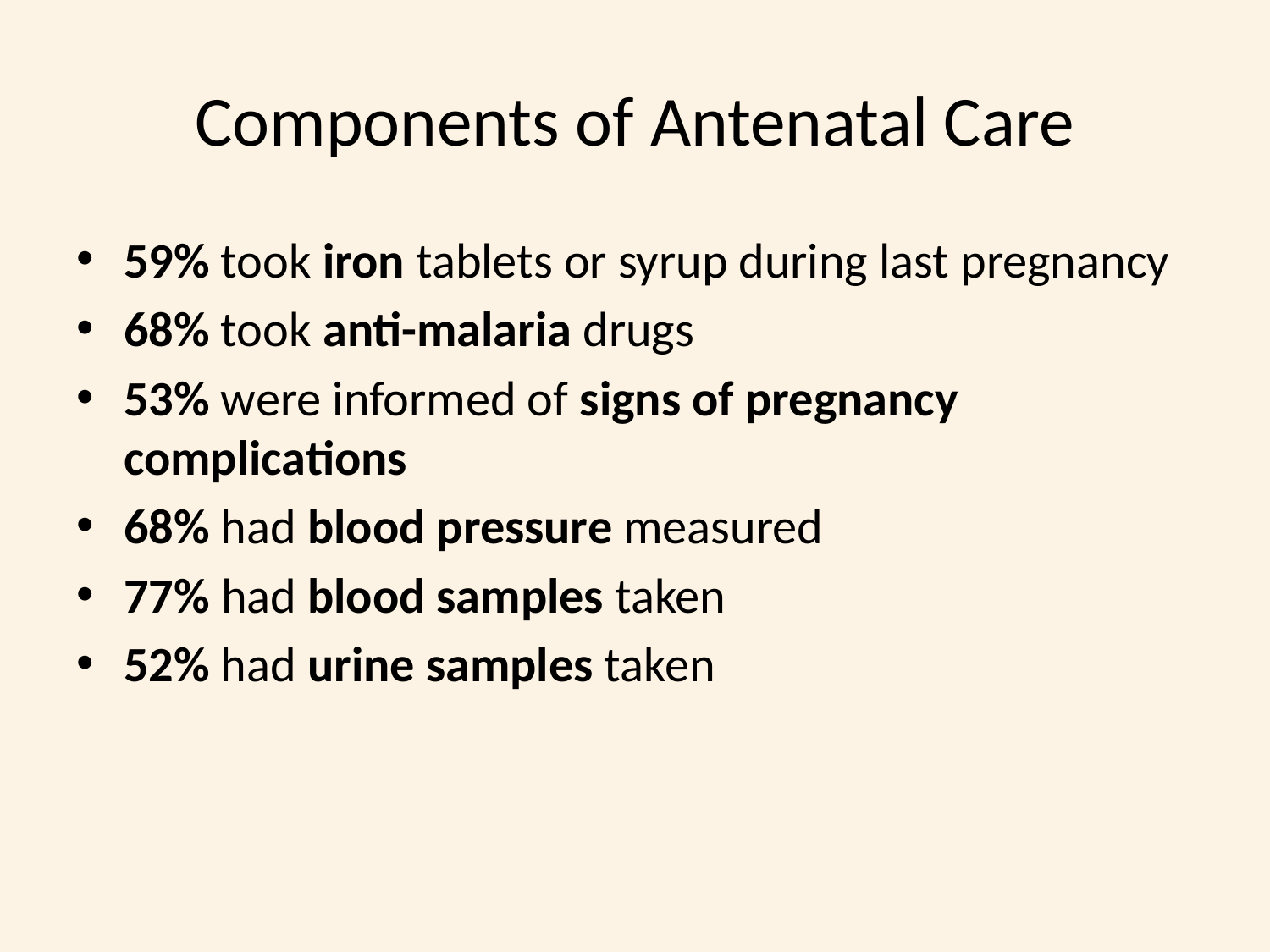

# Components of Antenatal Care
59% took iron tablets or syrup during last pregnancy
68% took anti-malaria drugs
53% were informed of signs of pregnancy complications
68% had blood pressure measured
77% had blood samples taken
52% had urine samples taken